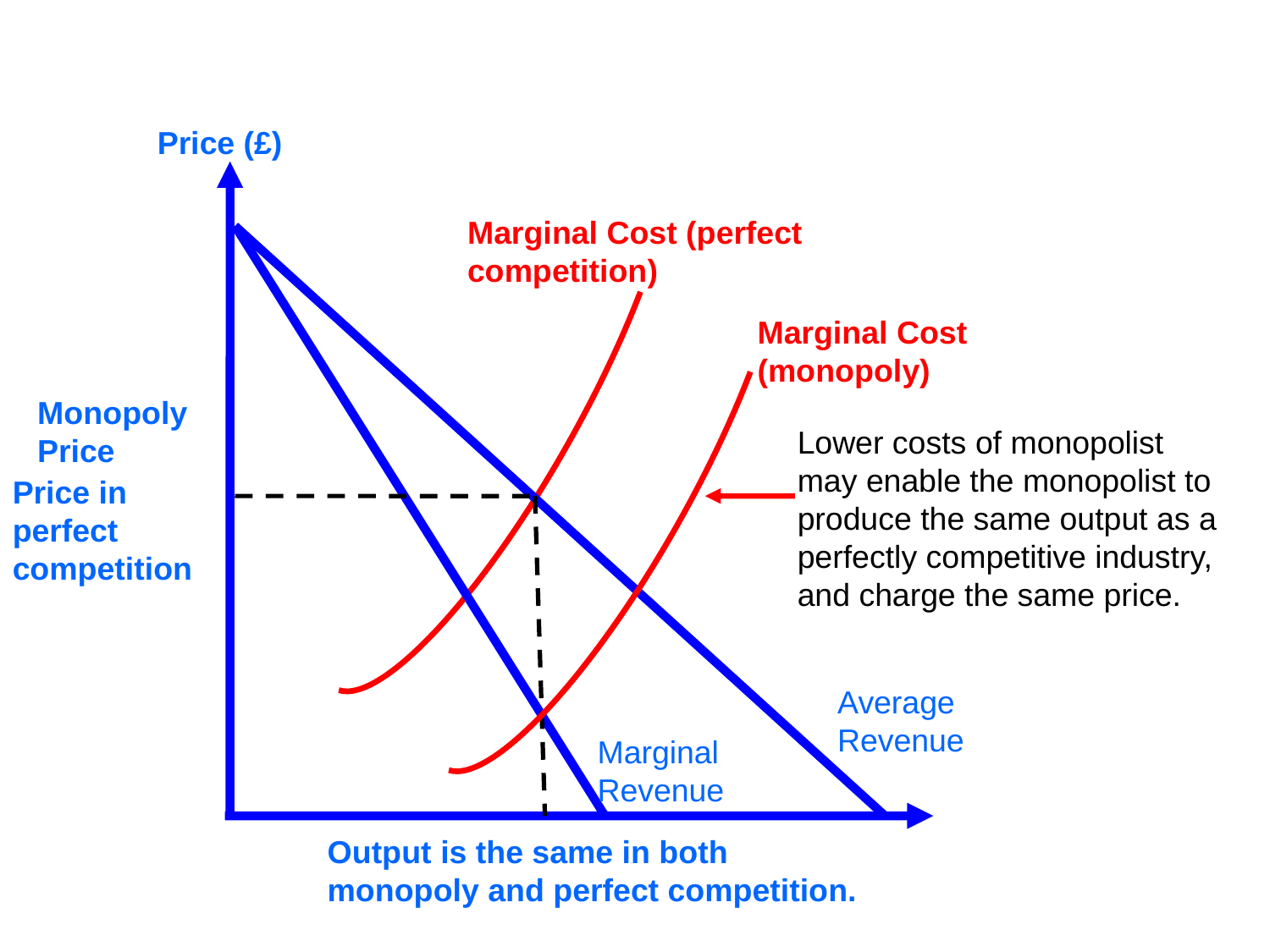

Price (£)

Marginal Cost (perfect competition)

Marginal Cost (monopoly)
Monopoly Price
Lower costs of monopolist may enable the monopolist to produce the same output as a perfectly competitive industry, and charge the same price.

Price in perfect competition

Average Revenue
Marginal Revenue

Output is the same in both monopoly and perfect competition.